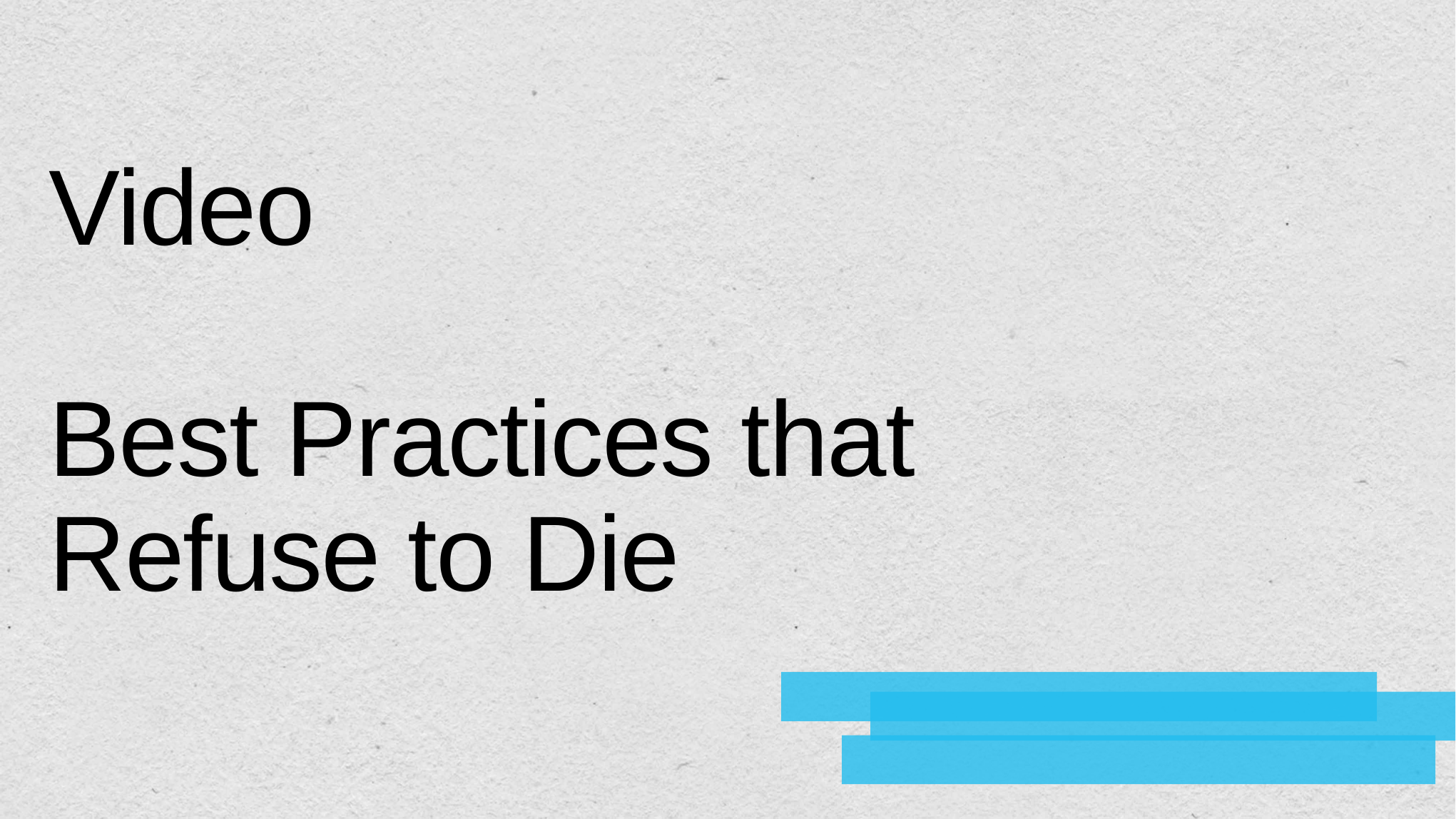

# Video Best Practices that Refuse to Die